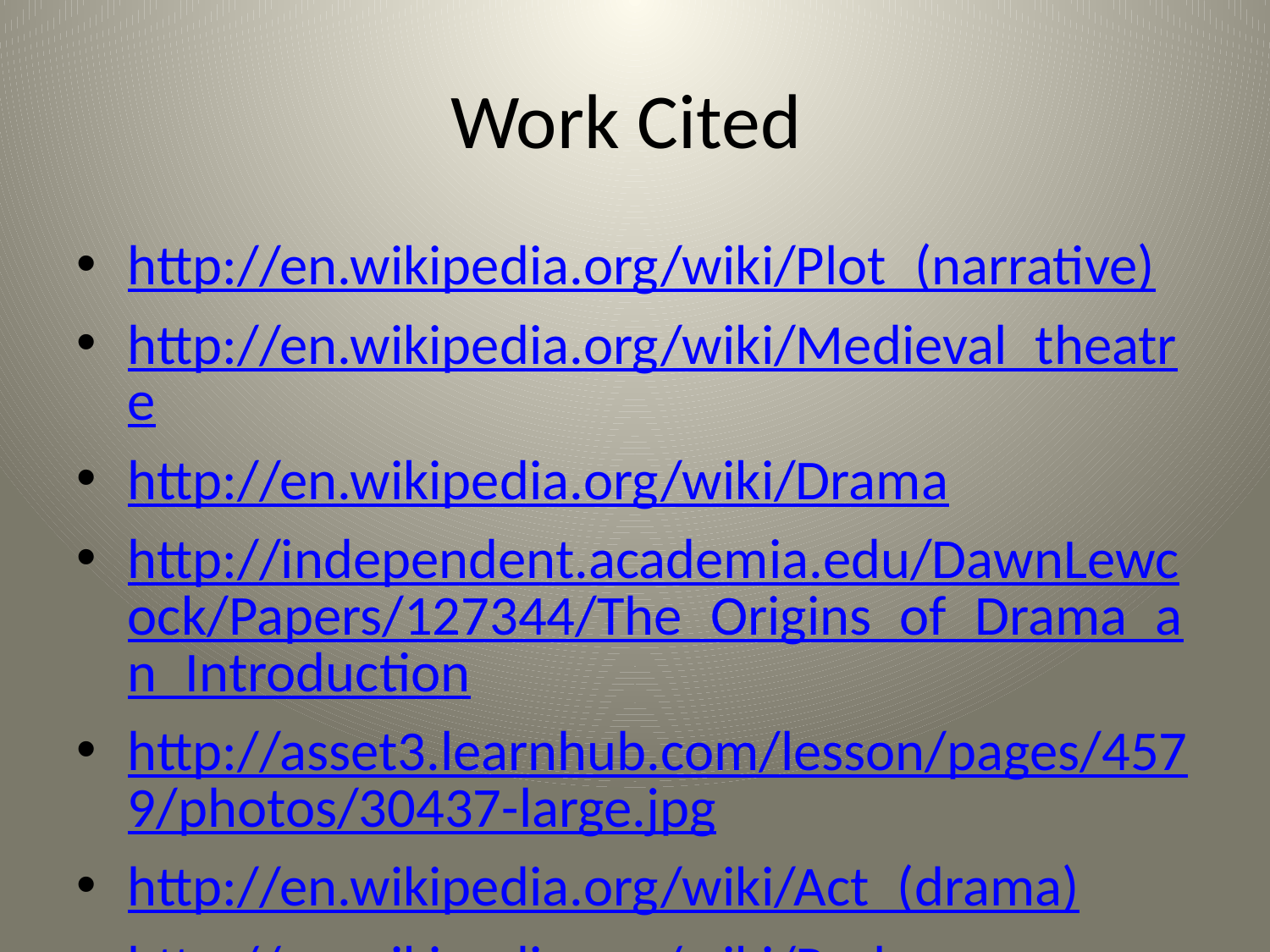

# Work Cited
http://en.wikipedia.org/wiki/Plot_(narrative)
http://en.wikipedia.org/wiki/Medieval_theatre
http://en.wikipedia.org/wiki/Drama
http://independent.academia.edu/DawnLewcock/Papers/127344/The_Origins_of_Drama_an_Introduction
http://asset3.learnhub.com/lesson/pages/4579/photos/30437-large.jpg
http://en.wikipedia.org/wiki/Act_(drama)
http://en.wikipedia.org/wiki/Prologue